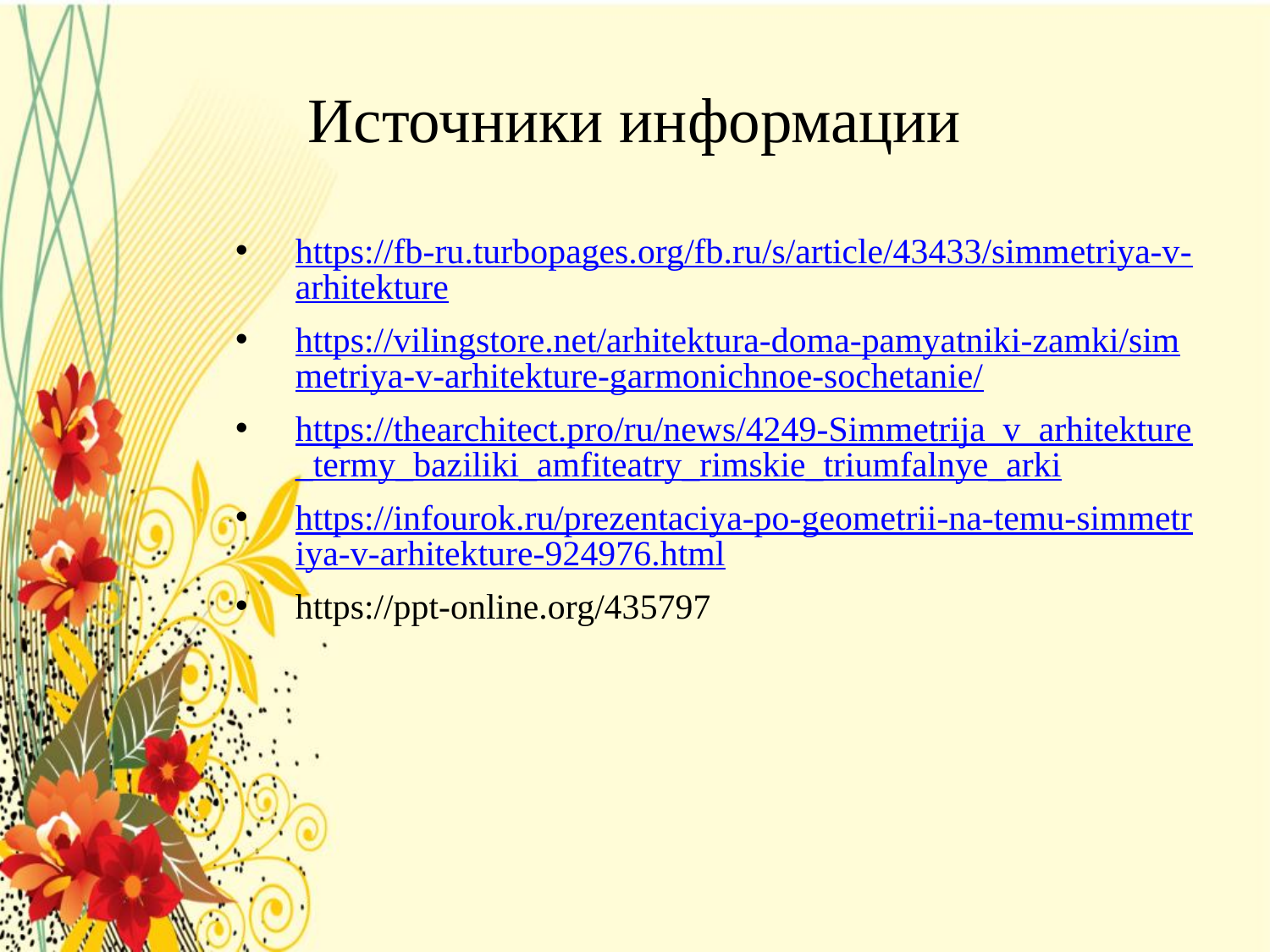

# Источники информации
https://fb-ru.turbopages.org/fb.ru/s/article/43433/simmetriya-v-arhitekture
https://vilingstore.net/arhitektura-doma-pamyatniki-zamki/simmetriya-v-arhitekture-garmonichnoe-sochetanie/
https://thearchitect.pro/ru/news/4249-Simmetrija_v_arhitekture_termy_baziliki_amfiteatry_rimskie_triumfalnye_arki
https://infourok.ru/prezentaciya-po-geometrii-na-temu-simmetriya-v-arhitekture-924976.html
https://ppt-online.org/435797